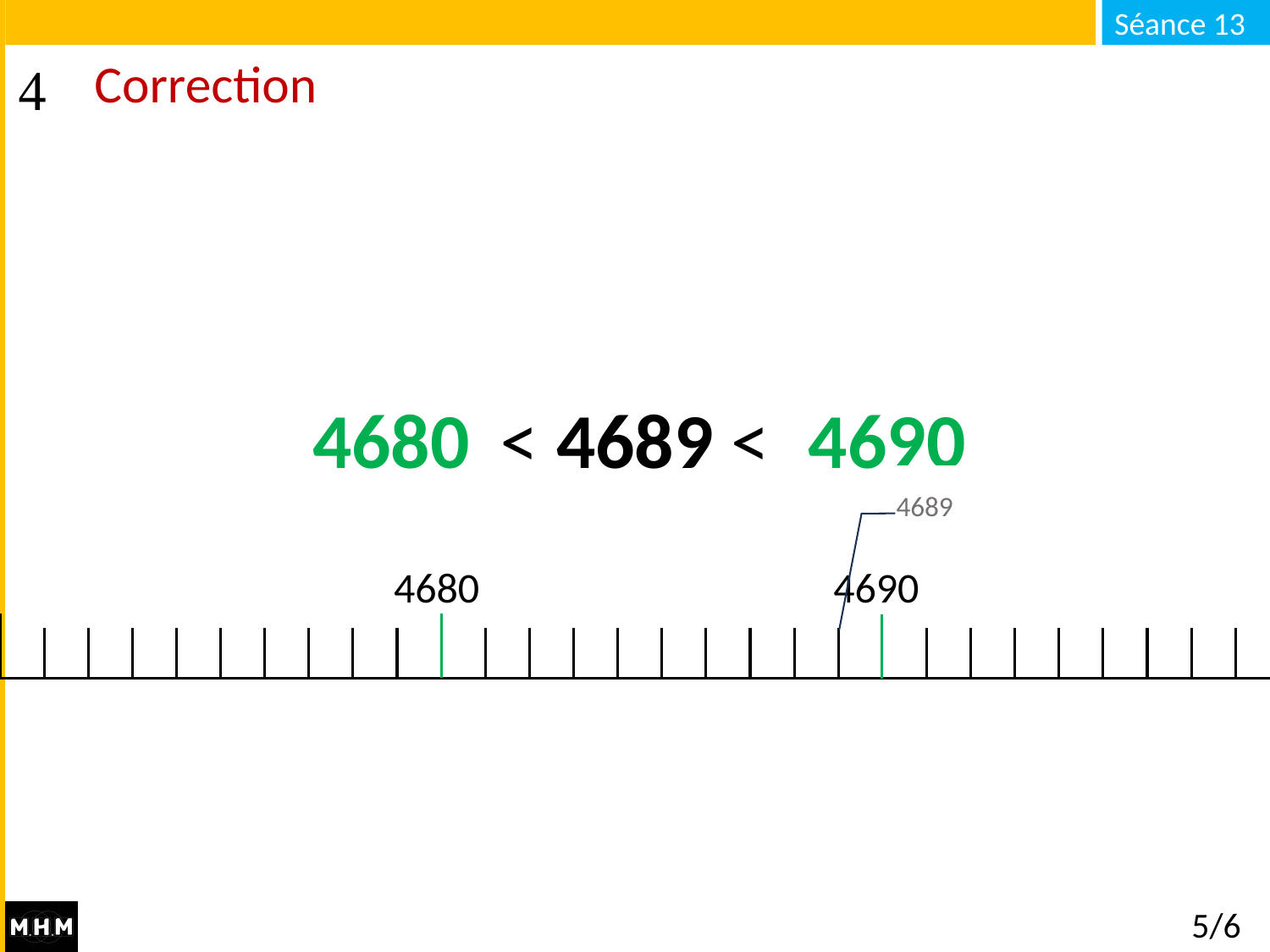

# Correction
4690
4680
… < 4689 < …
4689
4680
4690
5/6